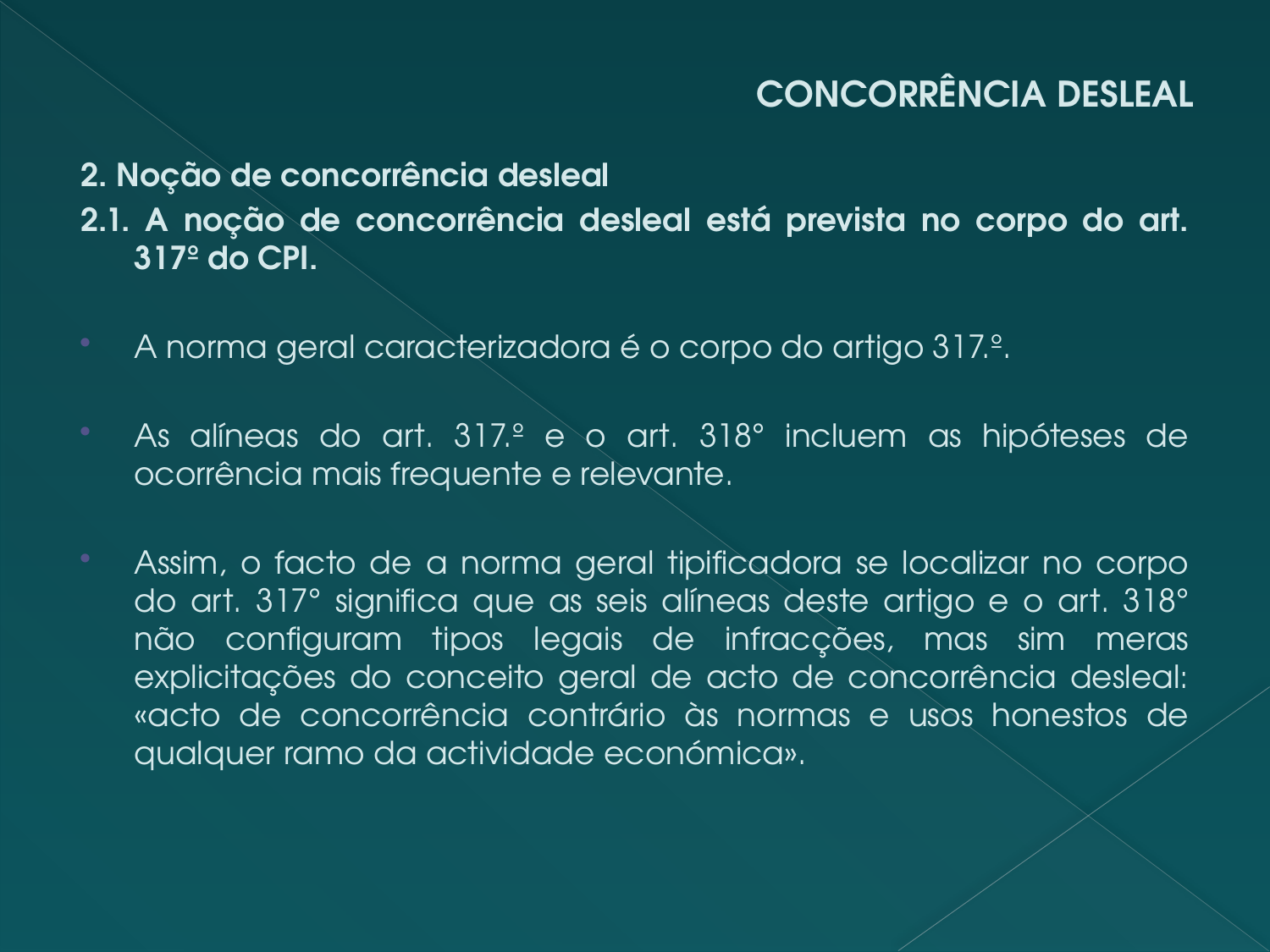

# CONCORRÊNCIA DESLEAL
2. Noção de concorrência desleal
2.1. A noção de concorrência desleal está prevista no corpo do art. 317º do CPI.

A norma geral caracterizadora é o corpo do artigo 317.º.

As alíneas do art. 317.º e o art. 318° incluem as hipóteses de ocorrência mais frequente e relevante.

Assim, o facto de a norma geral tipificadora se localizar no corpo do art. 317° significa que as seis alíneas deste artigo e o art. 318° não configuram tipos legais de infracções, mas sim meras explicitações do conceito geral de acto de concorrência desleal: «acto de concorrência contrário às normas e usos honestos de qualquer ramo da actividade económica».